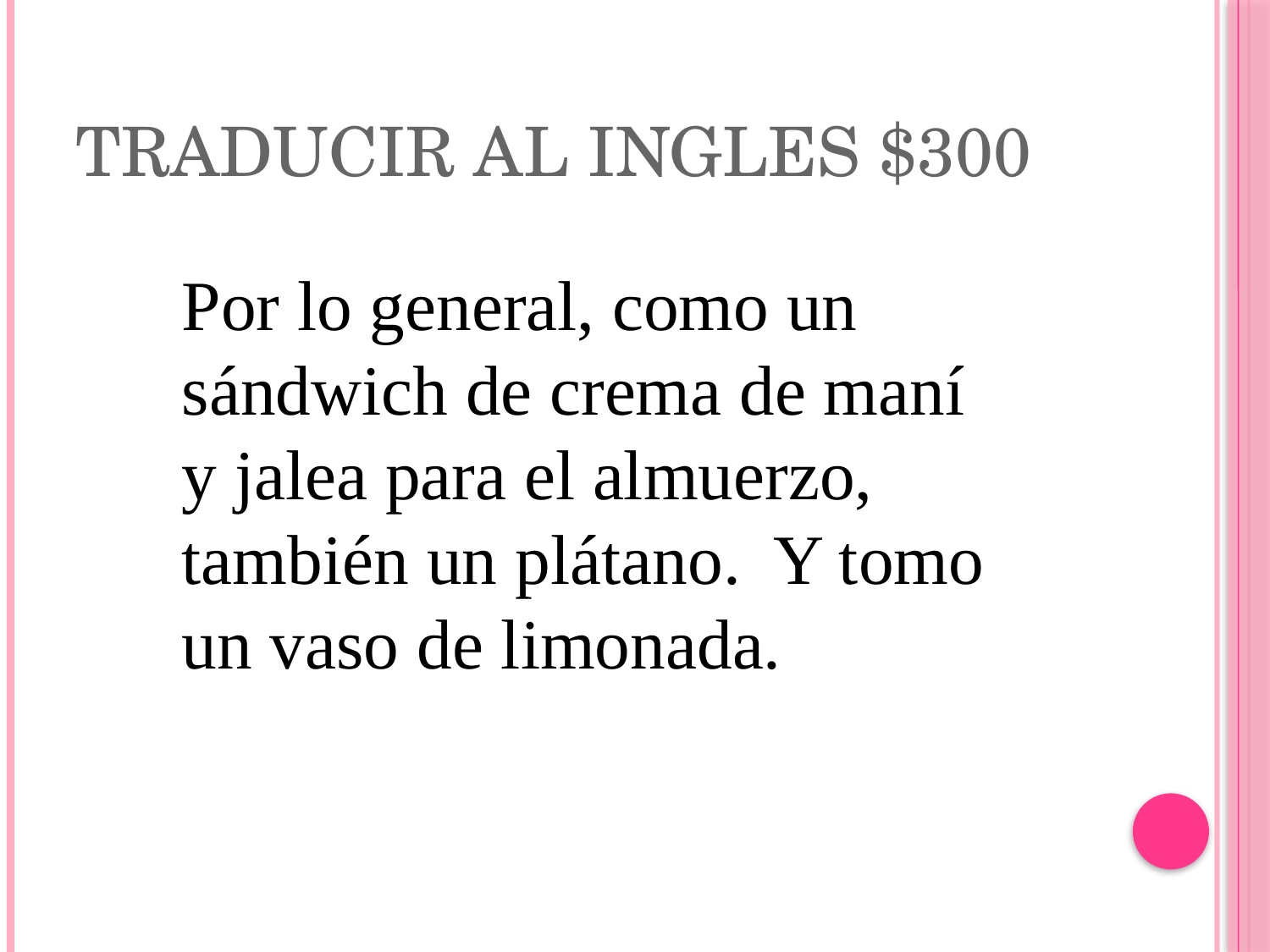

# Traducir al ingles $300
Por lo general, como un sándwich de crema de maní y jalea para el almuerzo, también un plátano.  Y tomo un vaso de limonada.